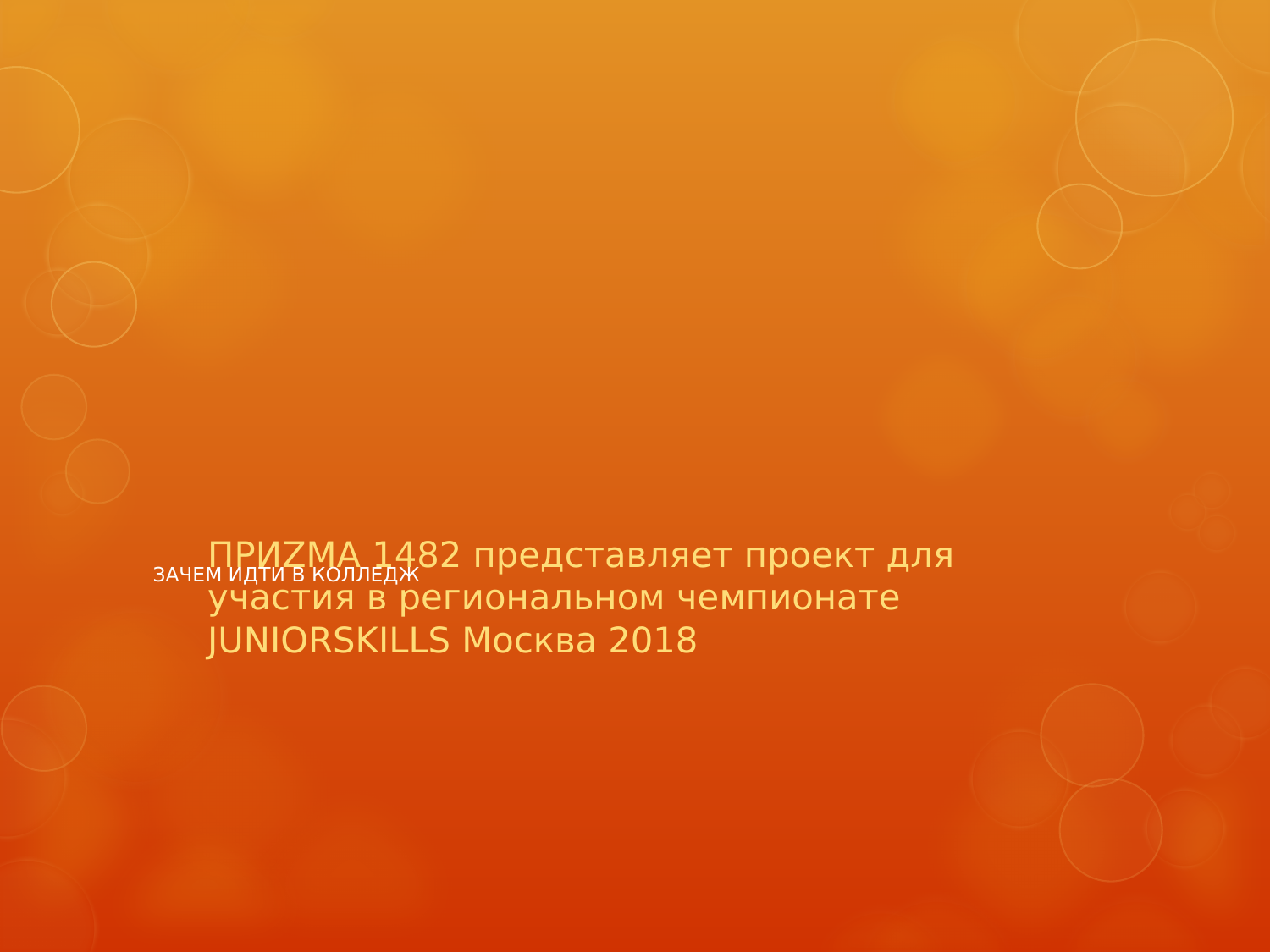

# ЗАЧЕМ ИДТИ В КОЛЛЕДЖ
ПРИZМА 1482 представляет проект для участия в региональном чемпионате JUNIORSKILLS Москва 2018